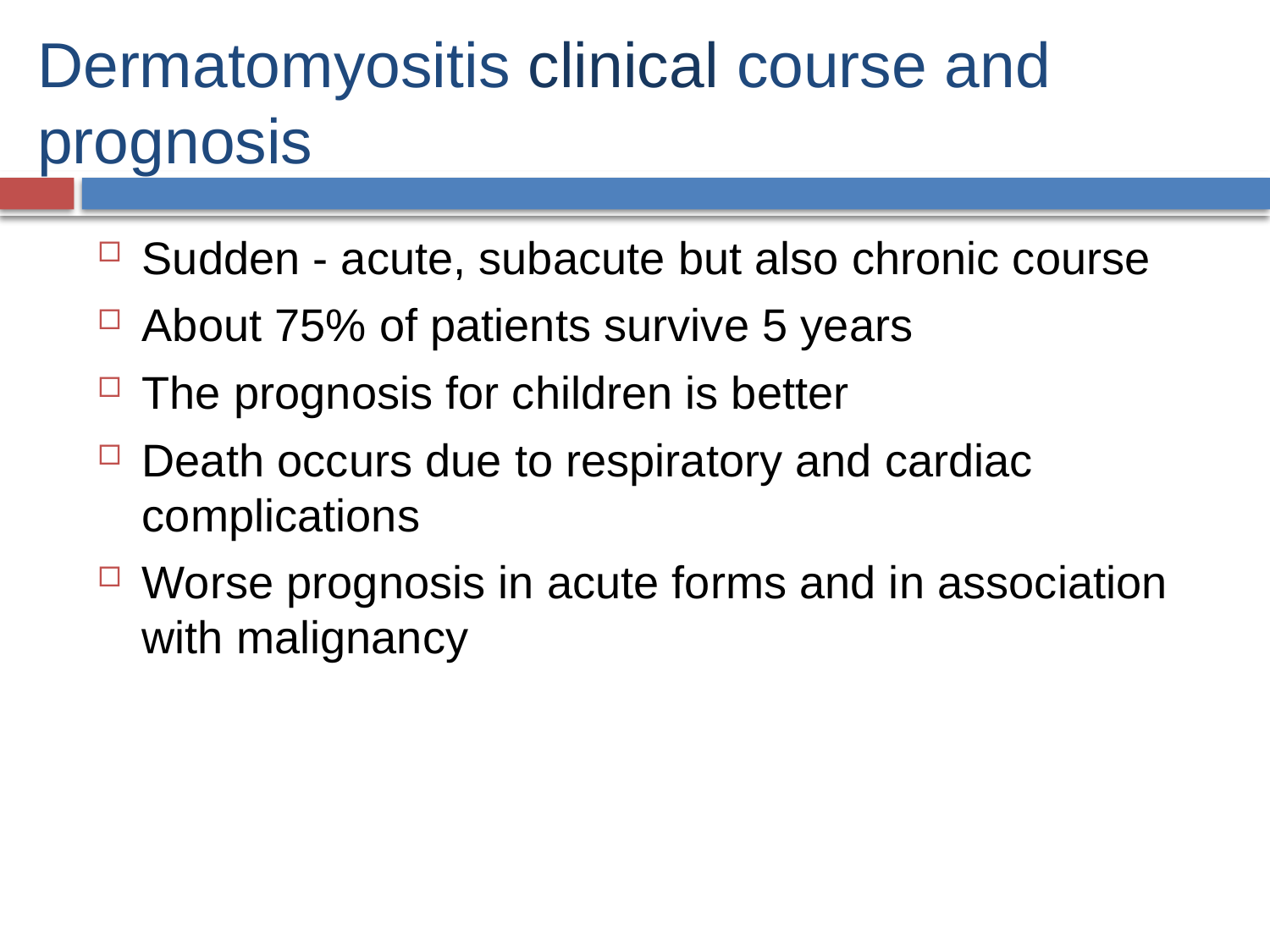

# Dermatomyositis clinical course and prognosis
Sudden - acute, subacute but also chronic course
About 75% of patients survive 5 years
The prognosis for children is better
Death occurs due to respiratory and cardiac complications
Worse prognosis in acute forms and in association with malignancy